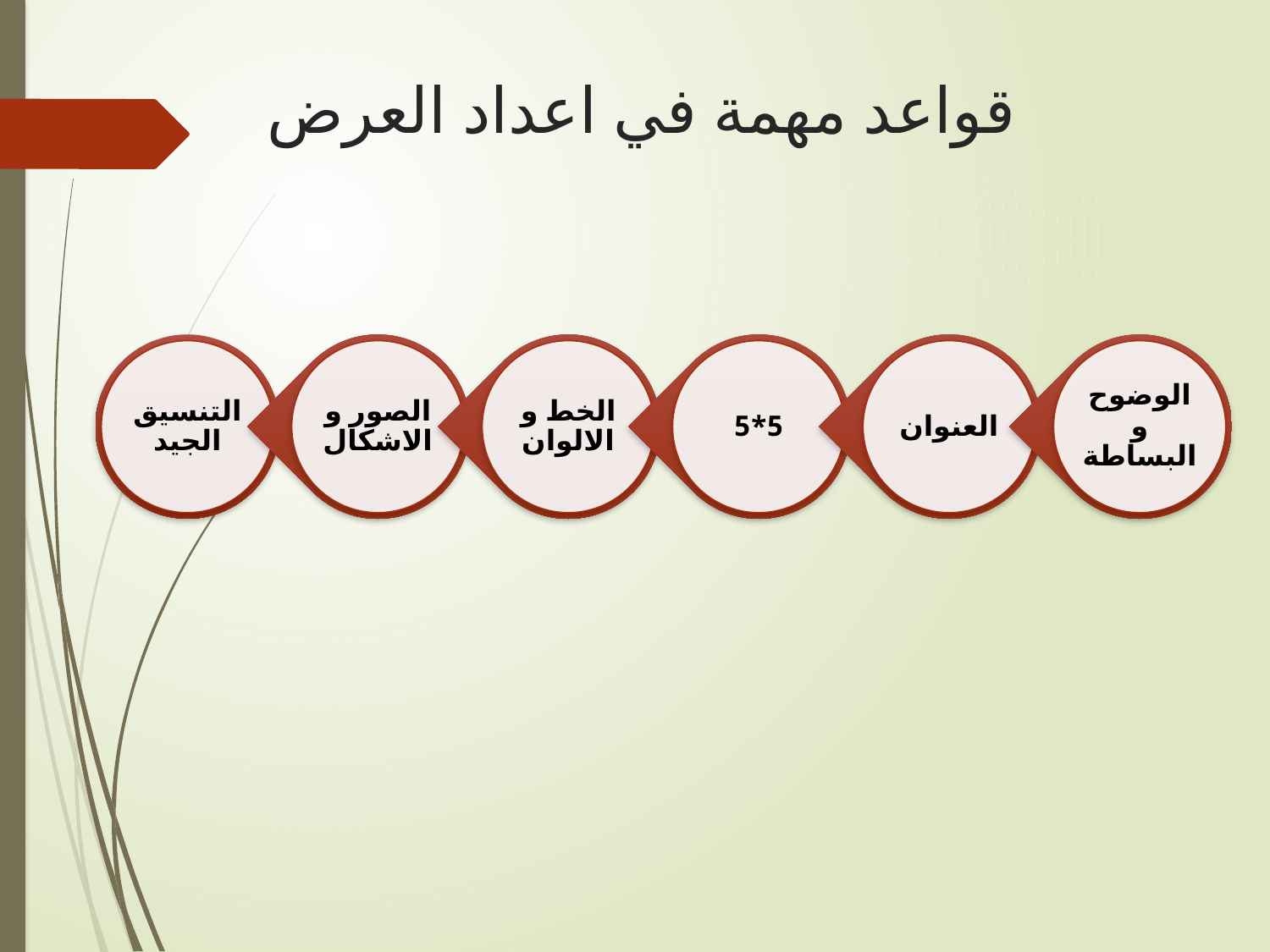

# قواعد مهمة في اعداد العرض
التنسيق الجيد
الصور و الاشكال
الخط و الالوان
5*5
العنوان
الوضوح و البساطة